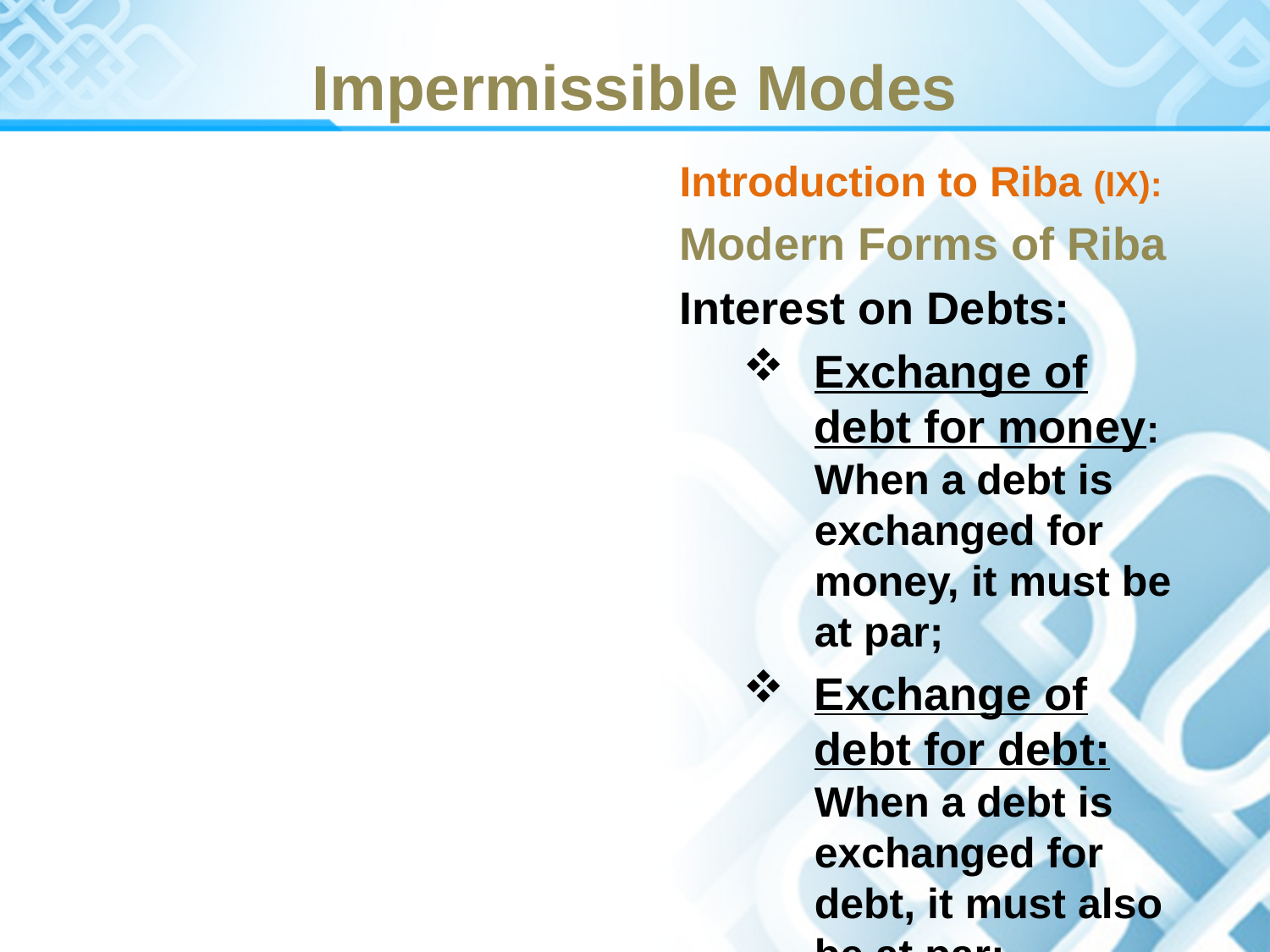

Impermissible Modes
Introduction to Riba (IX):
Modern Forms of Riba
Interest on Debts:
Exchange of debt for money: When a debt is exchanged for money, it must be at par;
Exchange of debt for debt: When a debt is exchanged for debt, it must also be at par;